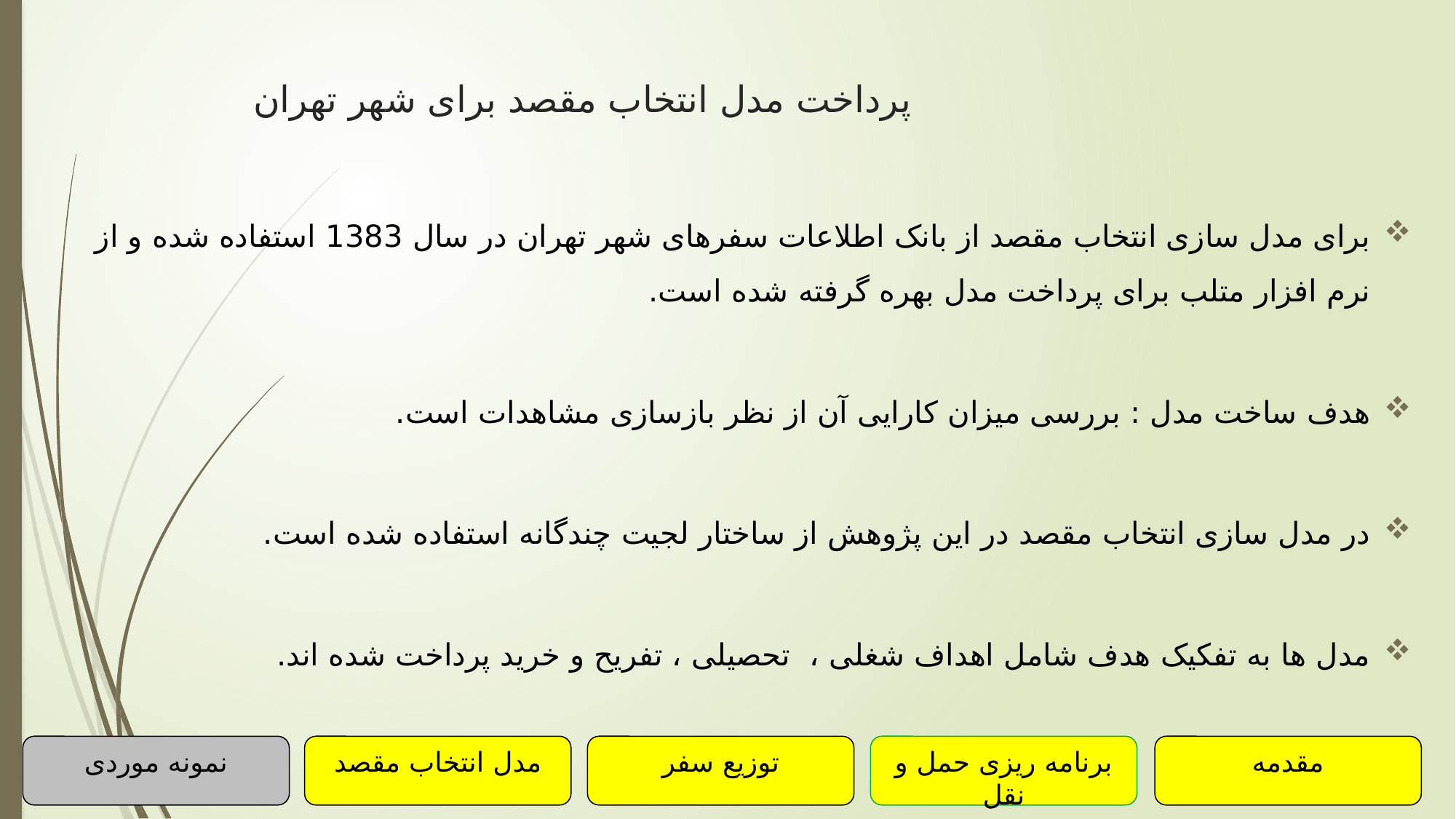

پرداخت مدل انتخاب مقصد برای شهر تهران
برای مدل سازی انتخاب مقصد از بانک اطلاعات سفرهای شهر تهران در سال 1383 استفاده شده و از نرم افزار متلب برای پرداخت مدل بهره گرفته شده است.

هدف ساخت مدل : بررسی میزان کارایی آن از نظر بازسازی مشاهدات است.

در مدل سازی انتخاب مقصد در این پژوهش از ساختار لجیت چندگانه استفاده شده است.

مدل ها به تفکیک هدف شامل اهداف شغلی ،  تحصیلی ، تفریح و خرید پرداخت شده اند.

نمونه موردی
مدل انتخاب مقصد
توزیع سفر
برنامه ریزی حمل و نقل
مقدمه